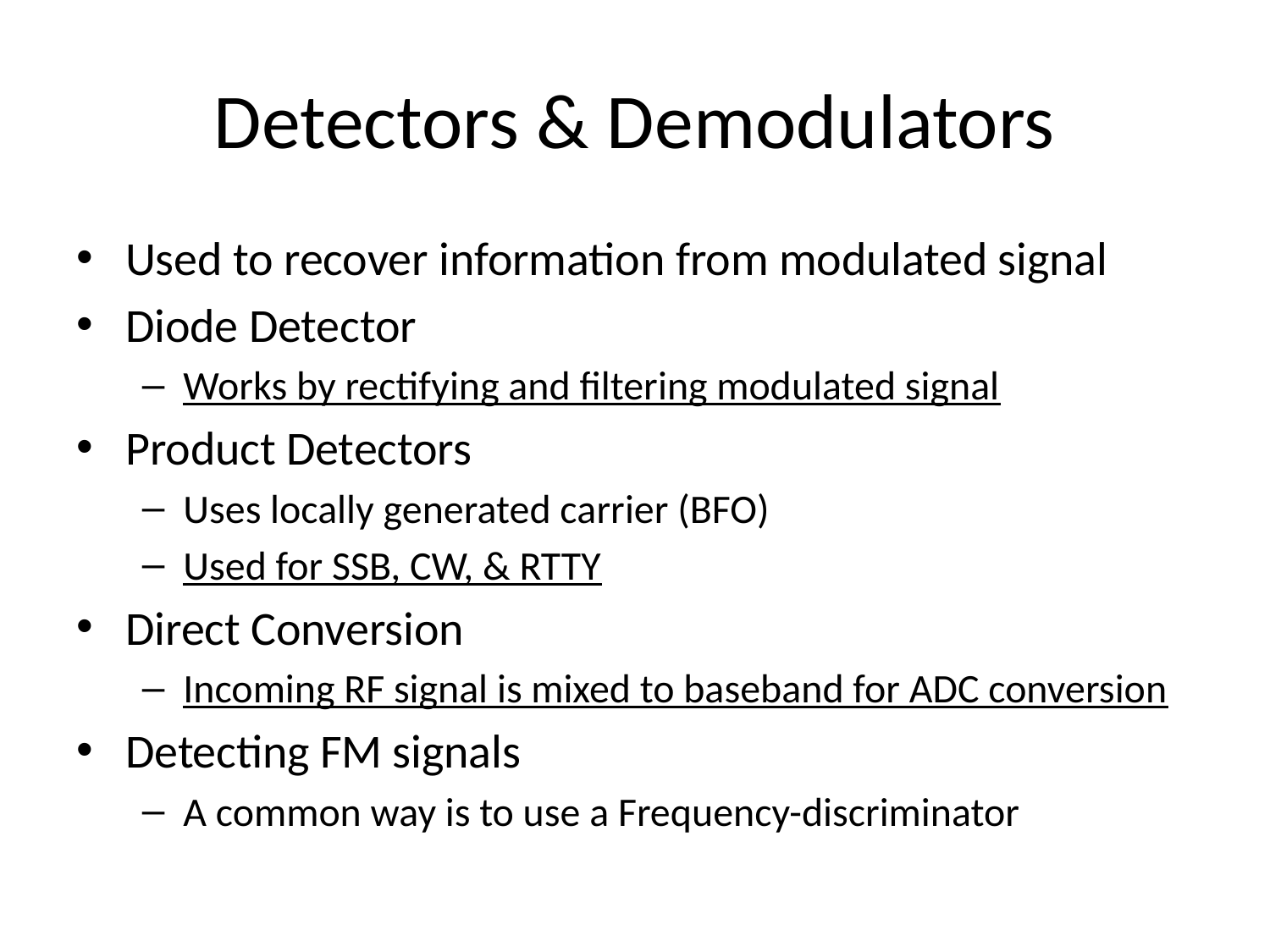

# Detectors & Demodulators
Used to recover information from modulated signal
Diode Detector
Works by rectifying and filtering modulated signal
Product Detectors
Uses locally generated carrier (BFO)
Used for SSB, CW, & RTTY
Direct Conversion
Incoming RF signal is mixed to baseband for ADC conversion
Detecting FM signals
A common way is to use a Frequency-discriminator